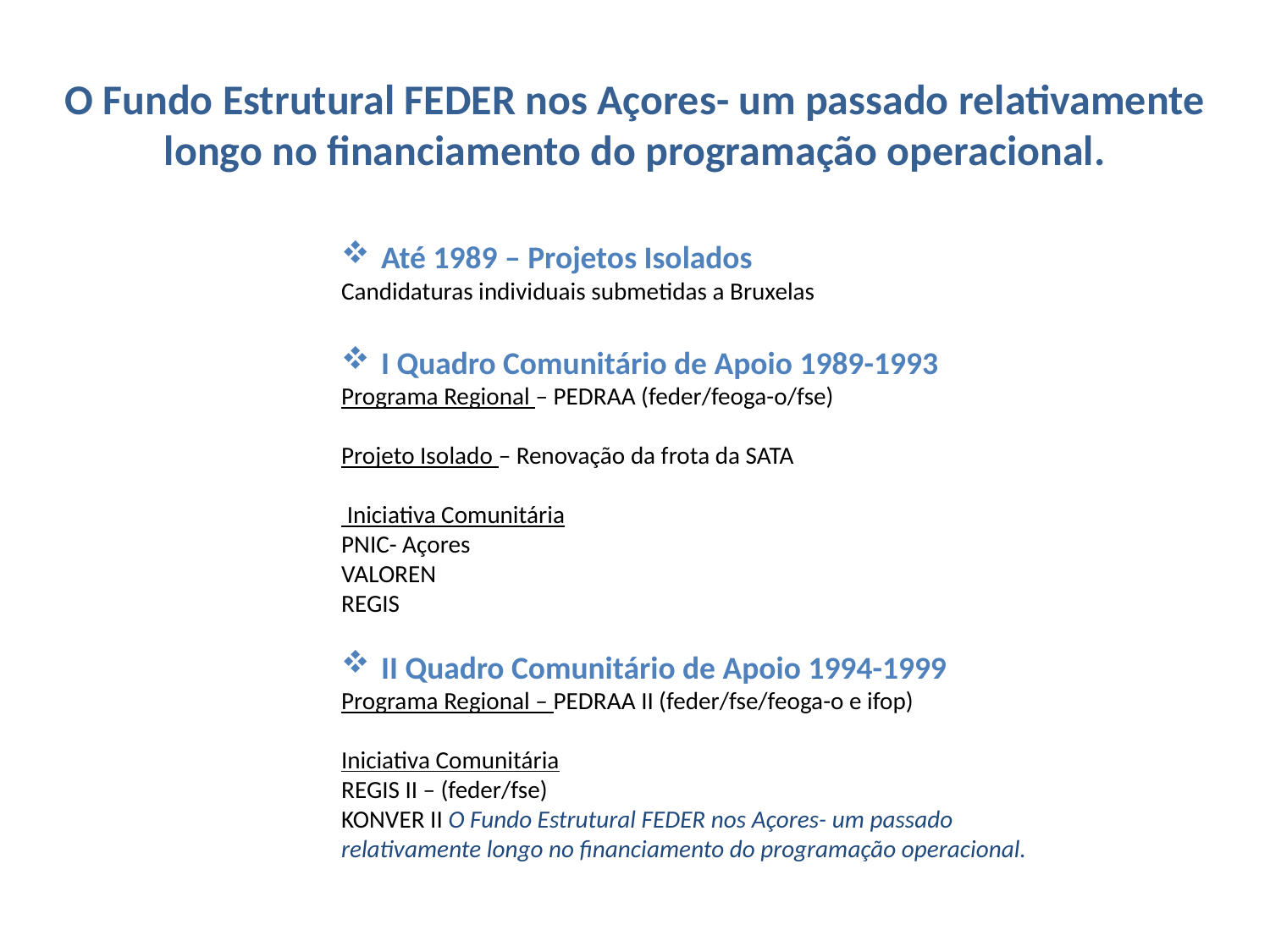

O Fundo Estrutural FEDER nos Açores- um passado relativamente longo no financiamento do programação operacional.
Até 1989 – Projetos Isolados
		Candidaturas individuais submetidas a Bruxelas

I Quadro Comunitário de Apoio 1989-1993
		Programa Regional – PEDRAA (feder/feoga-o/fse)

		Projeto Isolado – Renovação da frota da SATA

		 Iniciativa Comunitária
		PNIC- Açores
		VALOREN
		REGIS

II Quadro Comunitário de Apoio 1994-1999
		Programa Regional – PEDRAA II (feder/fse/feoga-o e ifop)

		Iniciativa Comunitária
		REGIS II – (feder/fse)
		KONVER II O Fundo Estrutural FEDER nos Açores- um passado     			relativamente longo no financiamento do programação operacional.